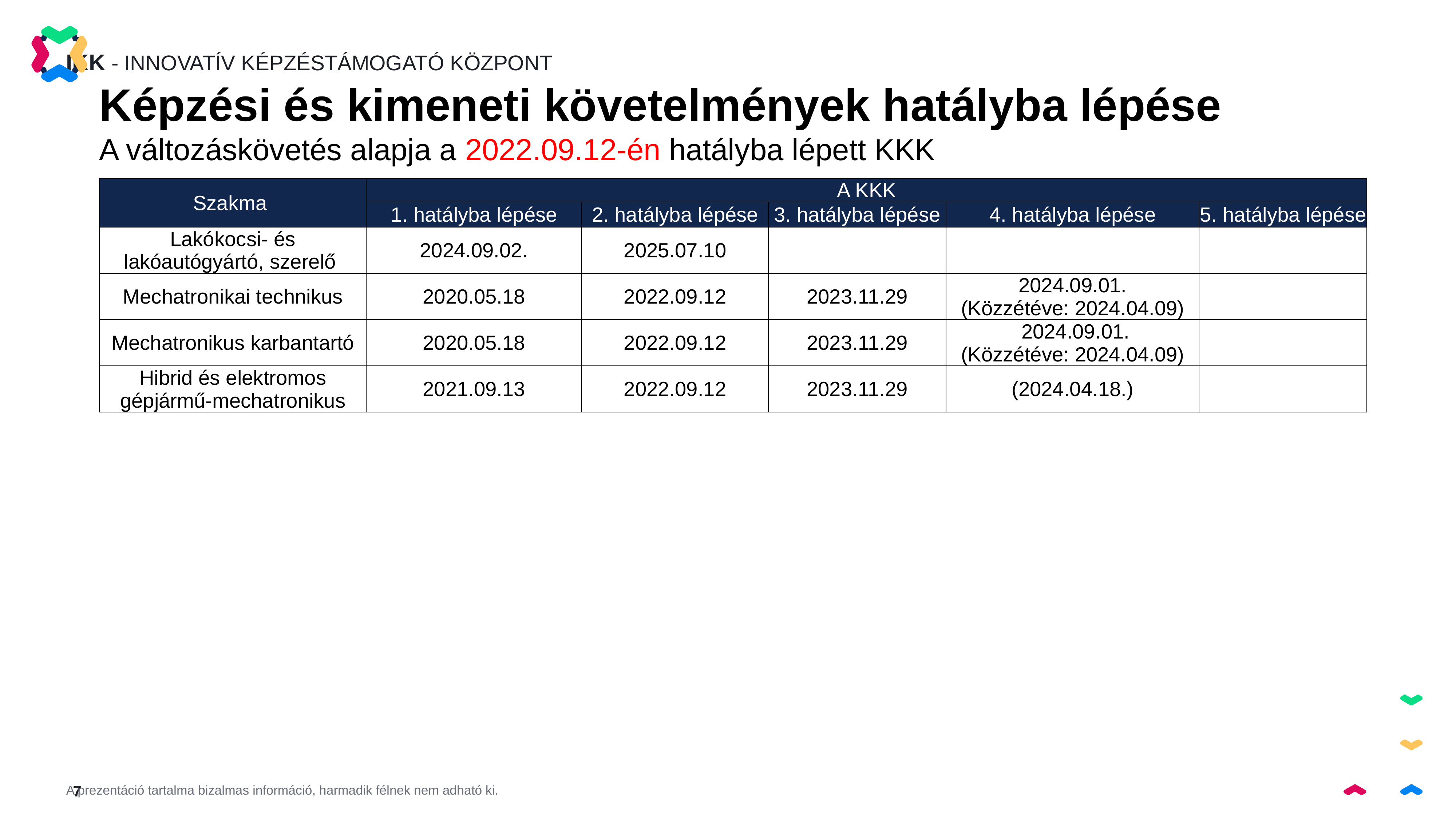

Képzési és kimeneti követelmények hatályba lépése
A változáskövetés alapja a 2022.09.12-én hatályba lépett KKK
| Szakma | A KKK |  |  |  |  |
| --- | --- | --- | --- | --- | --- |
|  | 1. hatályba lépése | 2. hatályba lépése | 3. hatályba lépése | 4. hatályba lépése | 5. hatályba lépése |
| Lakókocsi- és lakóautógyártó, szerelő | 2024.09.02. | 2025.07.10 |  |  |  |
| Mechatronikai technikus | 2020.05.18 | 2022.09.12 | 2023.11.29 | 2024.09.01. (Közzétéve: 2024.04.09) |  |
| Mechatronikus karbantartó | 2020.05.18 | 2022.09.12 | 2023.11.29 | 2024.09.01. (Közzétéve: 2024.04.09) |  |
| Hibrid és elektromos gépjármű-mechatronikus | 2021.09.13 | 2022.09.12 | 2023.11.29 | (2024.04.18.) |  |